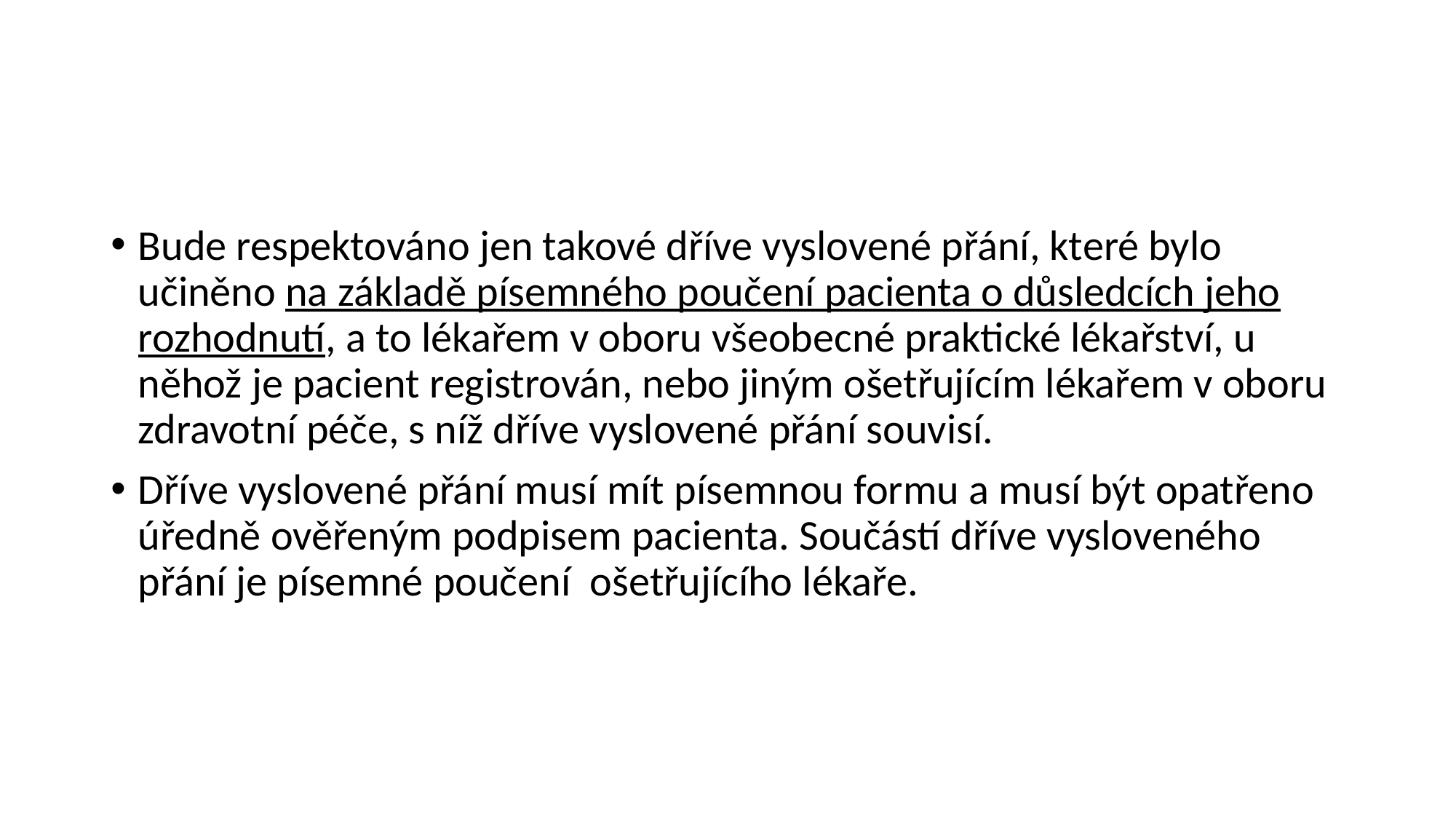

#
Bude respektováno jen takové dříve vyslovené přání, které bylo učiněno na základě písemného poučení pacienta o důsledcích jeho rozhodnutí, a to lékařem v oboru všeobecné praktické lékařství, u něhož je pacient registrován, nebo jiným ošetřujícím lékařem v oboru zdravotní péče, s níž dříve vyslovené přání souvisí.
Dříve vyslovené přání musí mít písemnou formu a musí být opatřeno úředně ověřeným podpisem pacienta. Součástí dříve vysloveného přání je písemné poučení  ošetřujícího lékaře.